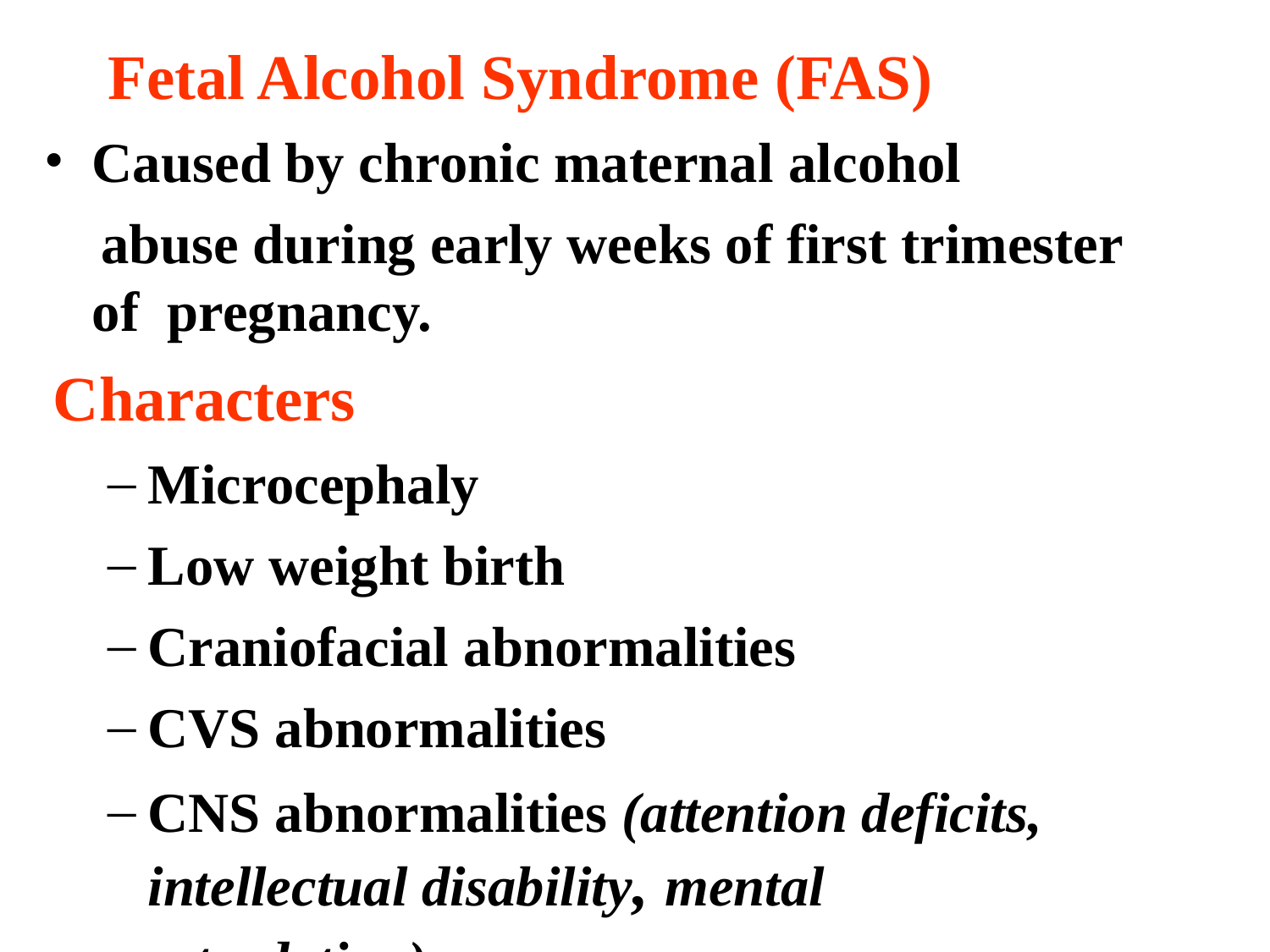

# Fetal Alcohol Syndrome (FAS)
Caused by chronic maternal alcohol
abuse during early weeks of first trimester of  pregnancy.
Characters
Microcephaly
Low weight birth
Craniofacial abnormalities
CVS abnormalities
CNS abnormalities (attention deficits,  intellectual disability, mental retardation)